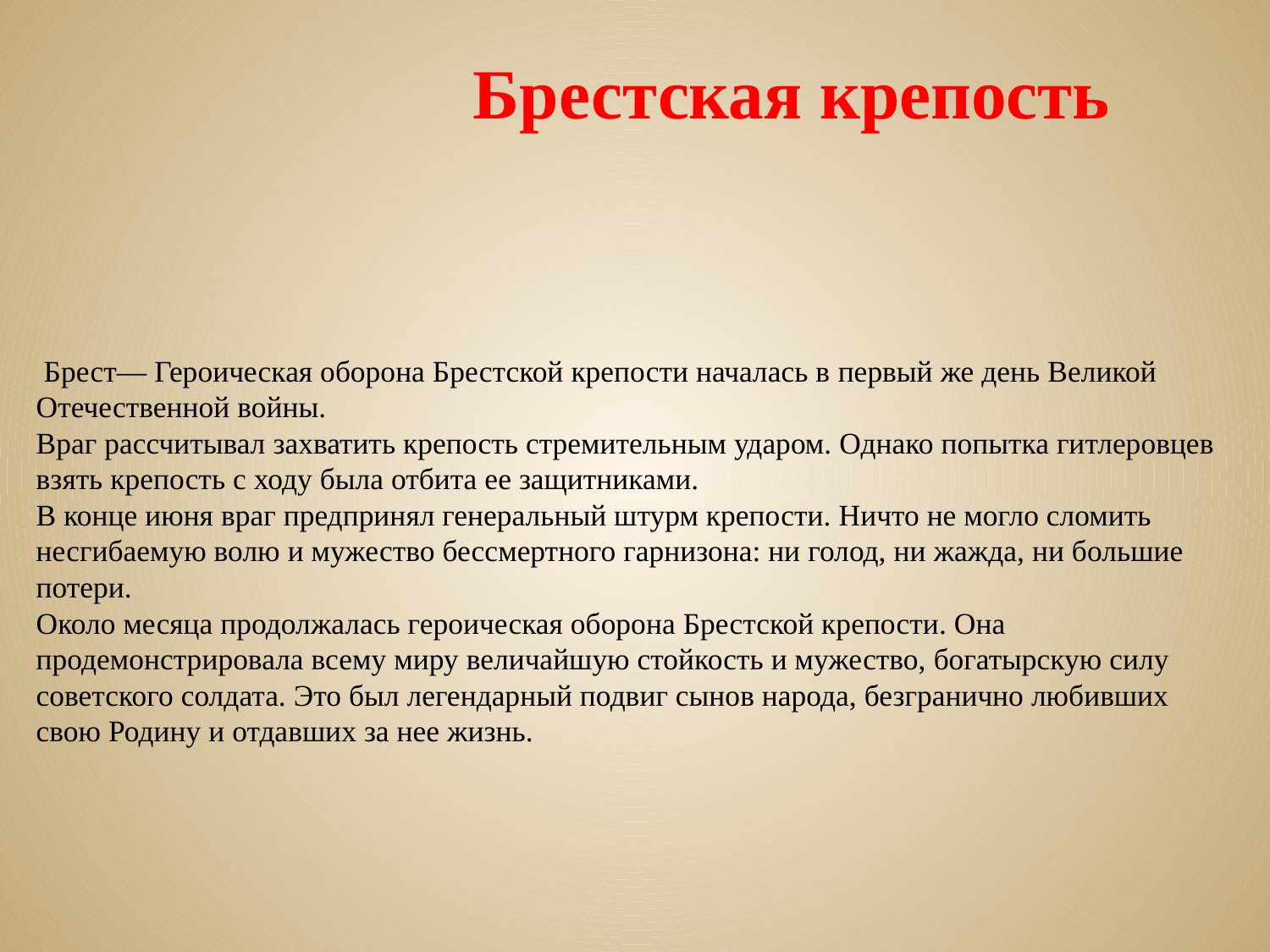

# Брестская крепость

 Брест— Героическая оборона Брестской крепости началась в первый же день Великой Отечественной войны.
Враг рассчитывал захватить крепость стремительным ударом. Однако попытка гитлеровцев взять крепость с ходу была отбита ее защитниками.
В конце июня враг предпринял генеральный штурм крепости. Ничто не могло сломить несгибаемую волю и мужество бессмертного гарнизона: ни голод, ни жажда, ни большие потери.
Около месяца продолжалась героическая оборона Брестской крепости. Она продемонстрировала всему миру величайшую стойкость и мужество, богатырскую силу советского солдата. Это был легендарный подвиг сынов народа, безгранично любивших свою Родину и отдавших за нее жизнь.